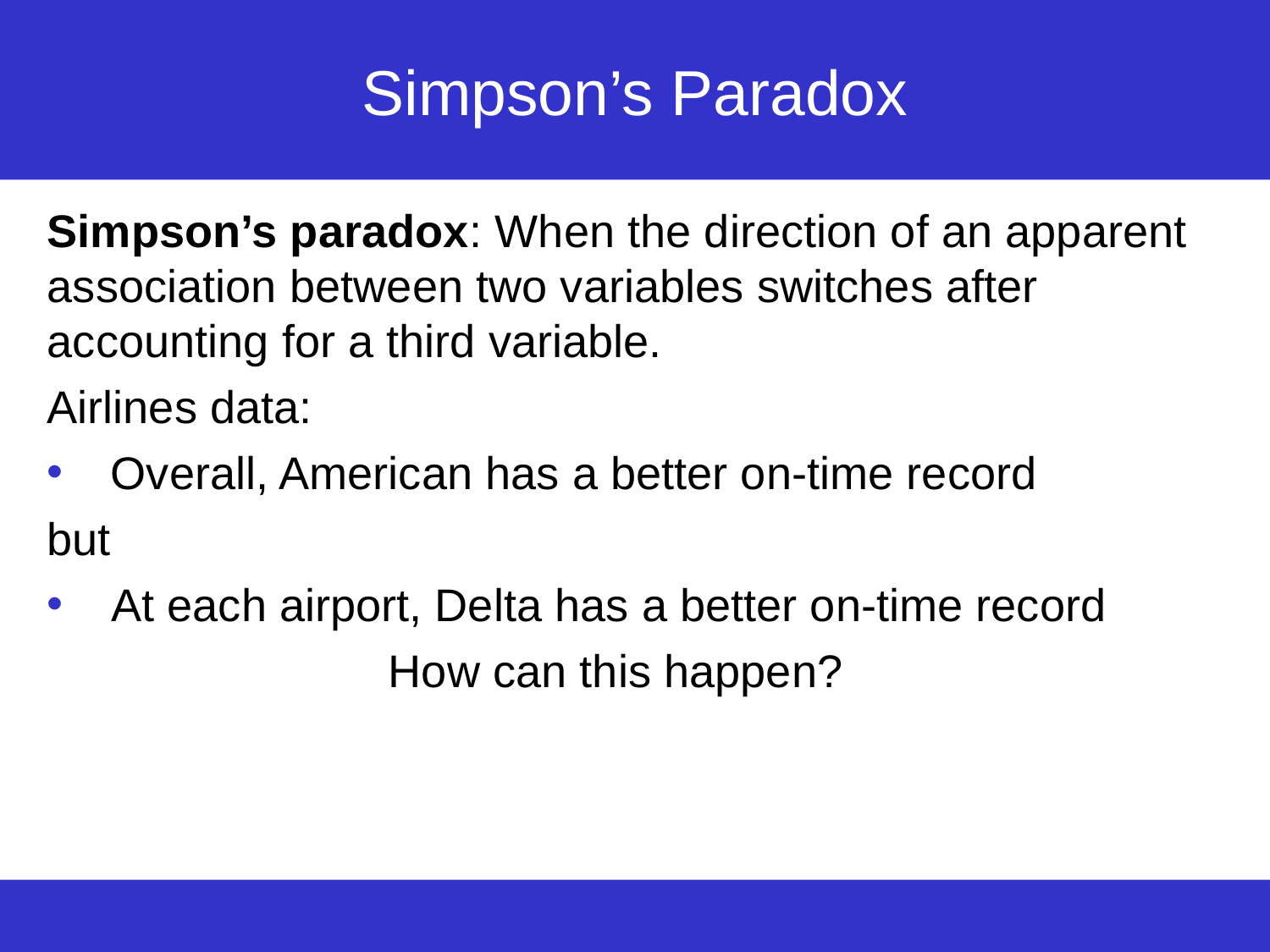

# Simpson’s Paradox
Simpson’s paradox: When the direction of an apparent association between two variables switches after accounting for a third variable.
Airlines data:
Overall, American has a better on-time record
but
At each airport, Delta has a better on-time record
How can this happen?